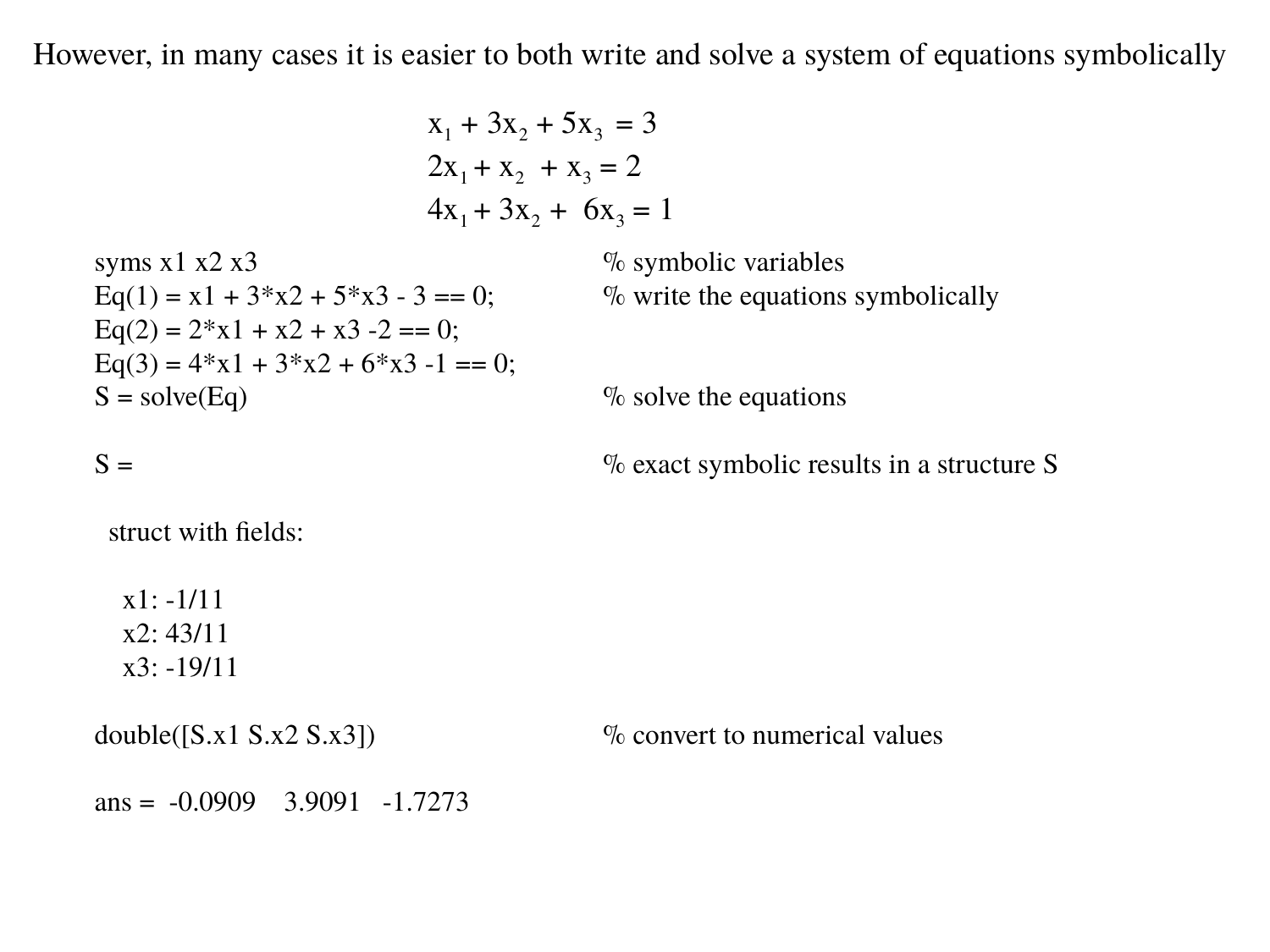

However, in many cases it is easier to both write and solve a system of equations symbolically
x1 + 3x2 + 5x3  = 3
2x1 + x2  + x3 = 2
4x1 + 3x2  +  6x3 = 1
syms x1 x2 x3			% symbolic variables
Eq(1) = x1 + 3*x2 + 5*x3 - 3 == 0;	% write the equations symbolically
Eq(2) = 2*x1 + x2 + x3 -2 == 0;
Eq(3) = 4*x1 + 3*x2 + 6*x3 -1 == 0;
S = solve(Eq)			% solve the equations

S = 				% exact symbolic results in a structure S

  struct with fields:

    x1: -1/11
    x2: 43/11
    x3: -19/11

double([S.x1 S.x2 S.x3])		% convert to numerical values

ans =  -0.0909    3.9091   -1.7273